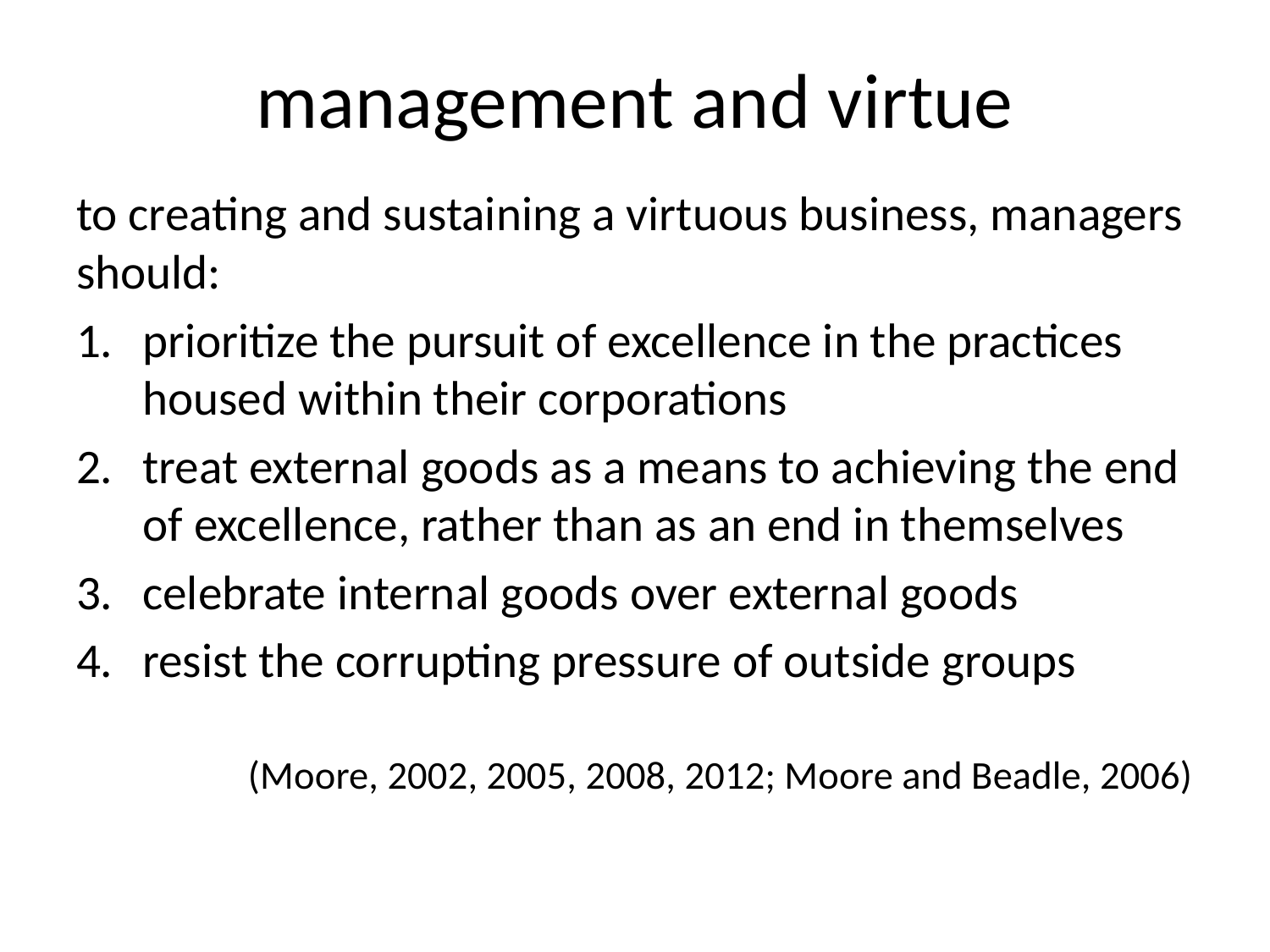

# management and virtue
to creating and sustaining a virtuous business, managers should:
prioritize the pursuit of excellence in the practices housed within their corporations
treat external goods as a means to achieving the end of excellence, rather than as an end in themselves
celebrate internal goods over external goods
resist the corrupting pressure of outside groups

(Moore, 2002, 2005, 2008, 2012; Moore and Beadle, 2006)